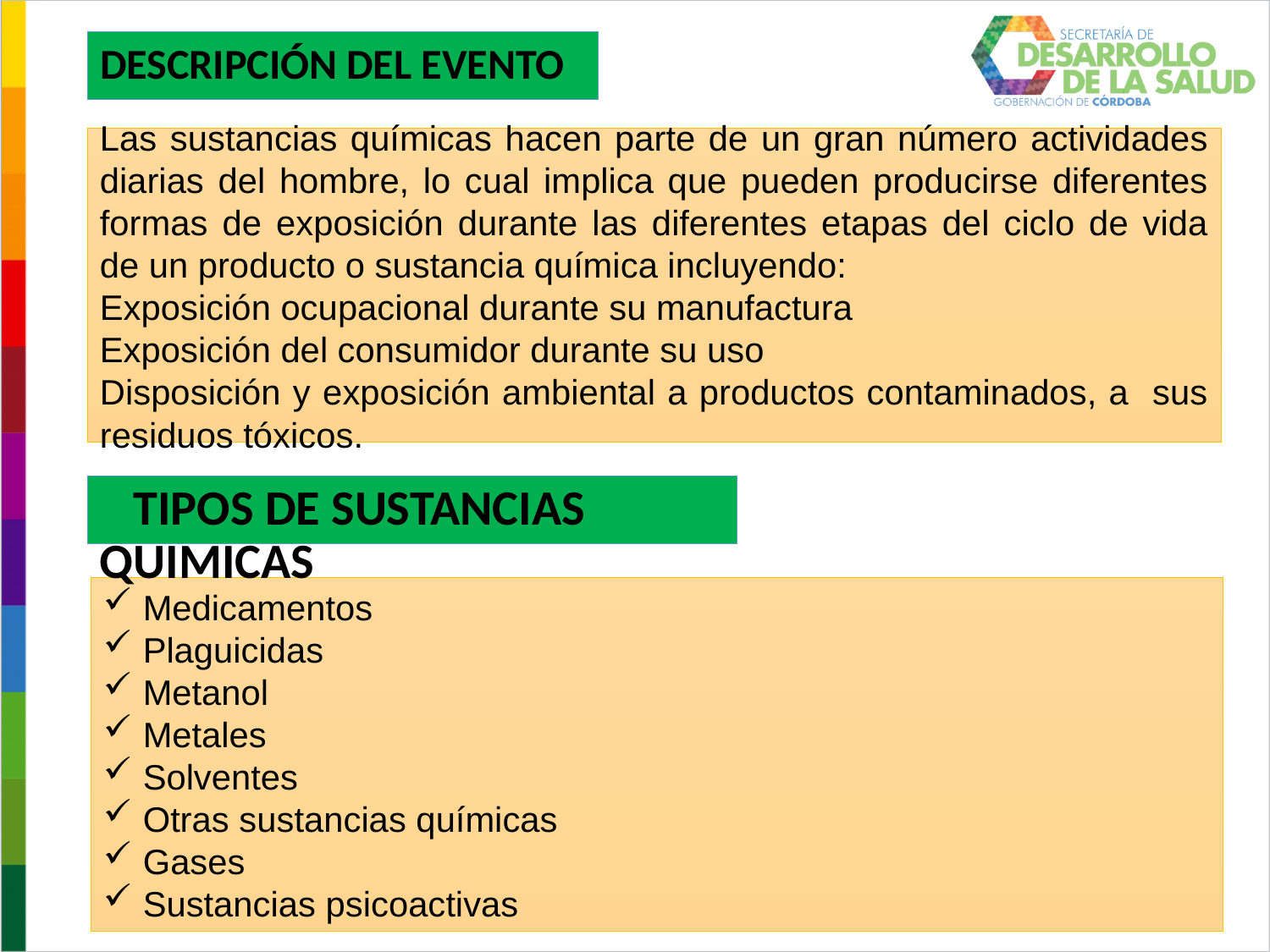

# DESCRIPCIÓN DEL EVENTO
Las sustancias químicas hacen parte de un gran número actividades diarias del hombre, lo cual implica que pueden producirse diferentes formas de exposición durante las diferentes etapas del ciclo de vida de un producto o sustancia química incluyendo:
Exposición ocupacional durante su manufactura
Exposición del consumidor durante su uso
Disposición y exposición ambiental a productos contaminados, a  sus residuos tóxicos.
   TIPOS DE SUSTANCIAS QUIMICAS

Medicamentos
Plaguicidas
Metanol
Metales
Solventes
Otras sustancias químicas
Gases
Sustancias psicoactivas